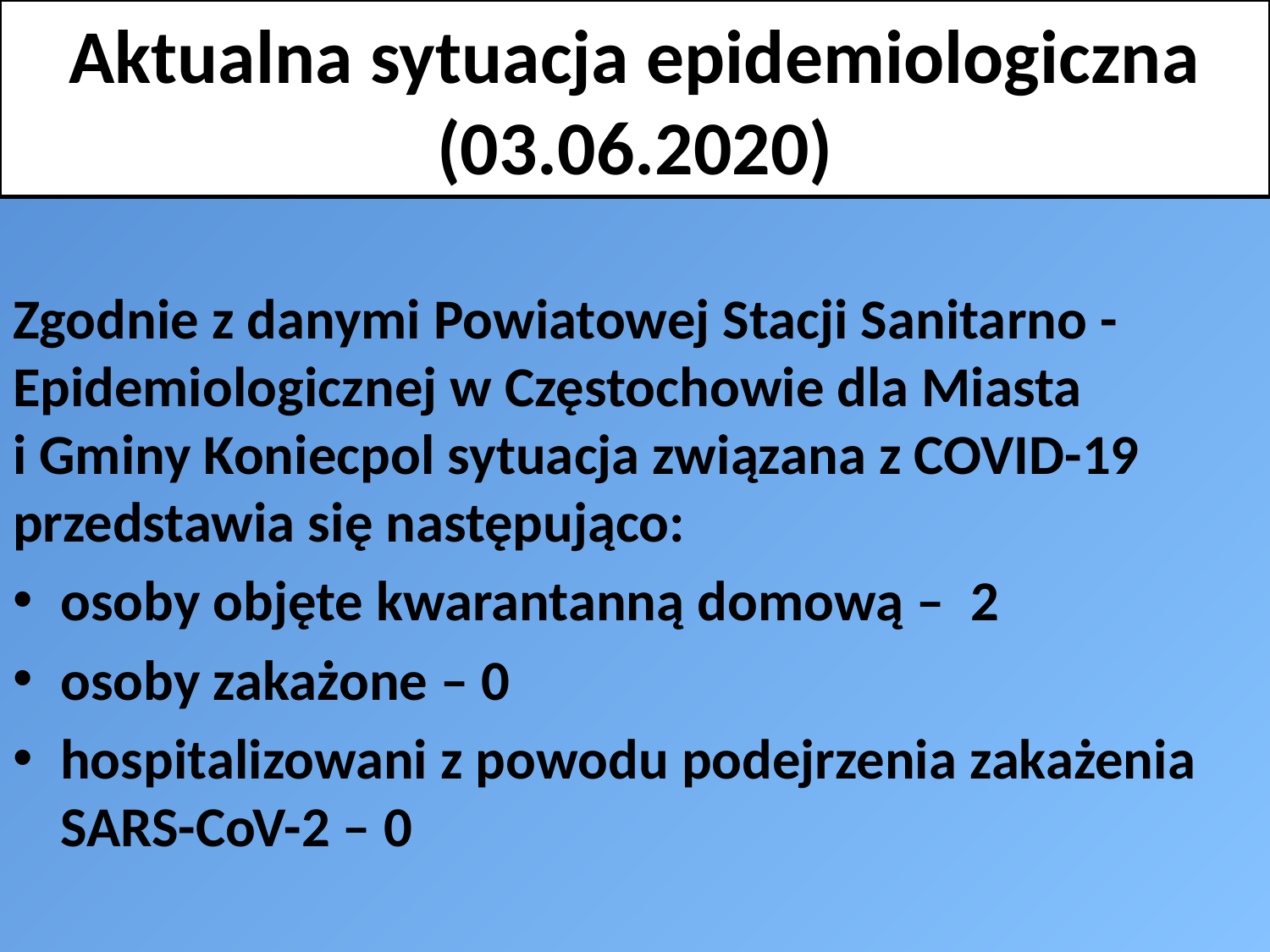

# Aktualna sytuacja epidemiologiczna (03.06.2020)

Zgodnie z danymi Powiatowej Stacji Sanitarno -Epidemiologicznej w Częstochowie dla Miasta
i Gminy Koniecpol sytuacja związana z COVID-19 przedstawia się następująco:
osoby objęte kwarantanną domową –  2
osoby zakażone – 0
hospitalizowani z powodu podejrzenia zakażenia SARS-CoV-2 – 0